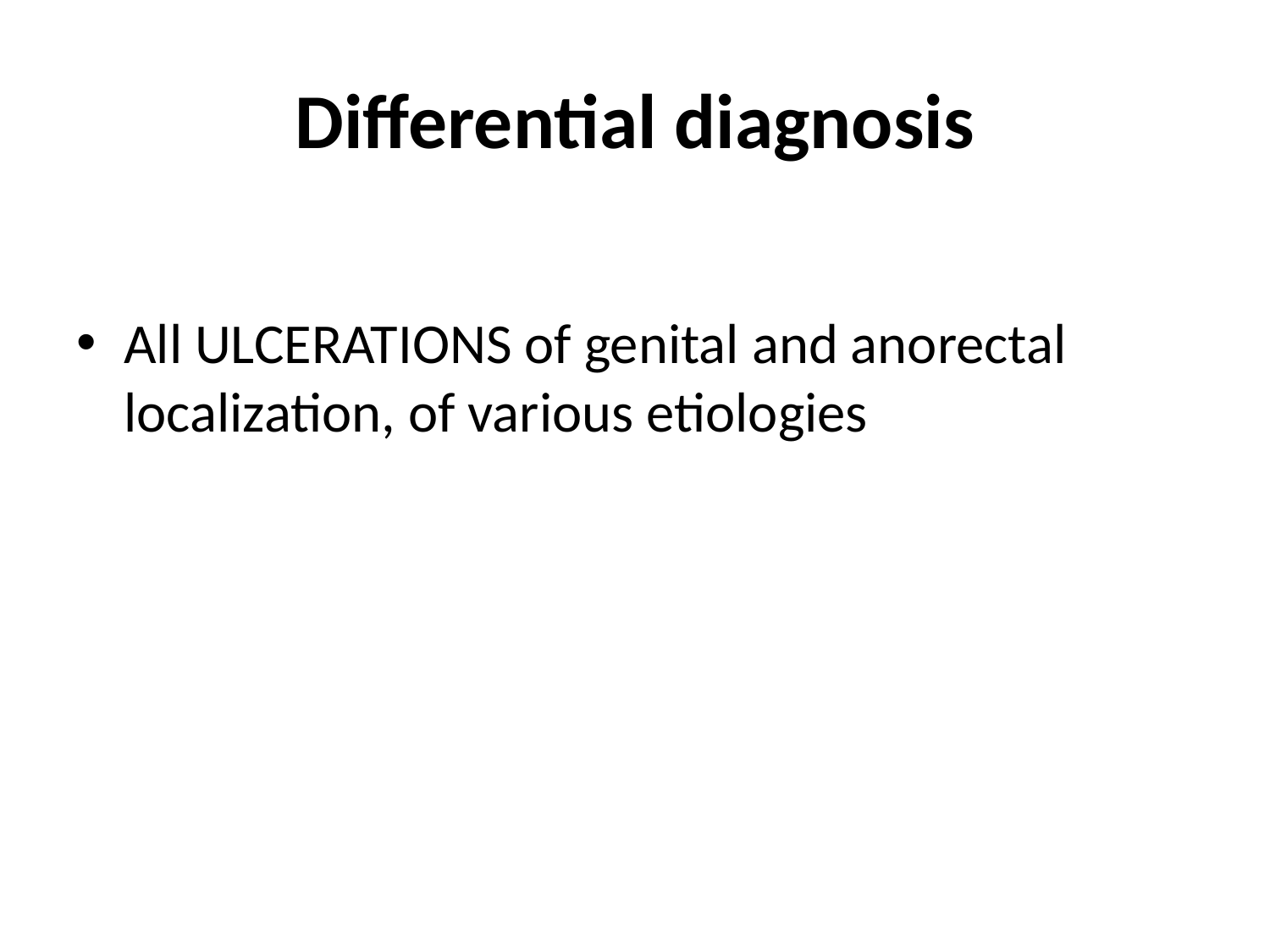

# Differential diagnosis

All ULCERATIONS of genital and anorectal localization, of various etiologies